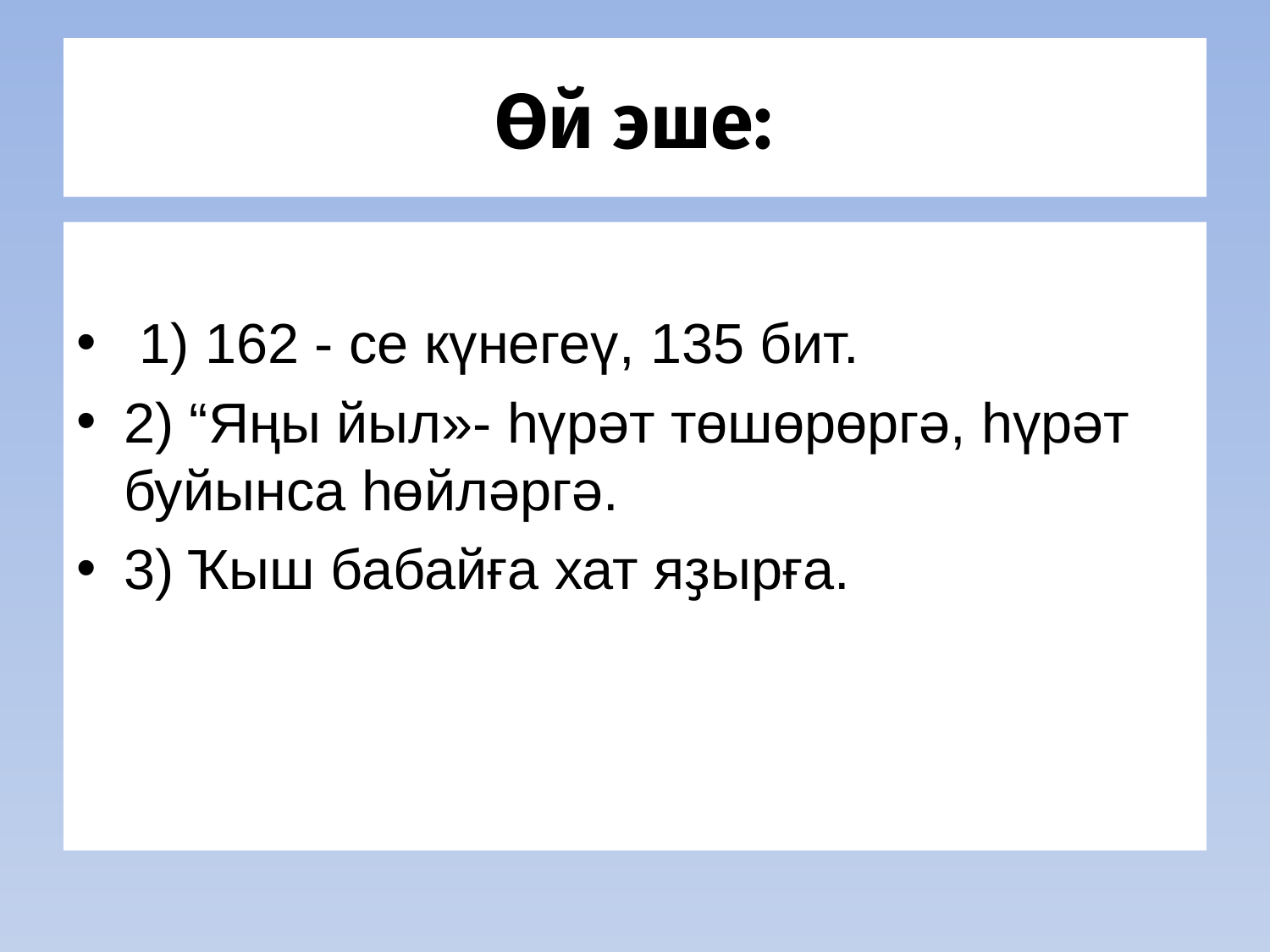

# Өй эше:

 1) 162 - се күнегеү, 135 бит.
2) “Яңы йыл»- һүрәт төшөрөргә, һүрәт буйынса һөйләргә.
3) Ҡыш бабайға хат яҙырға.